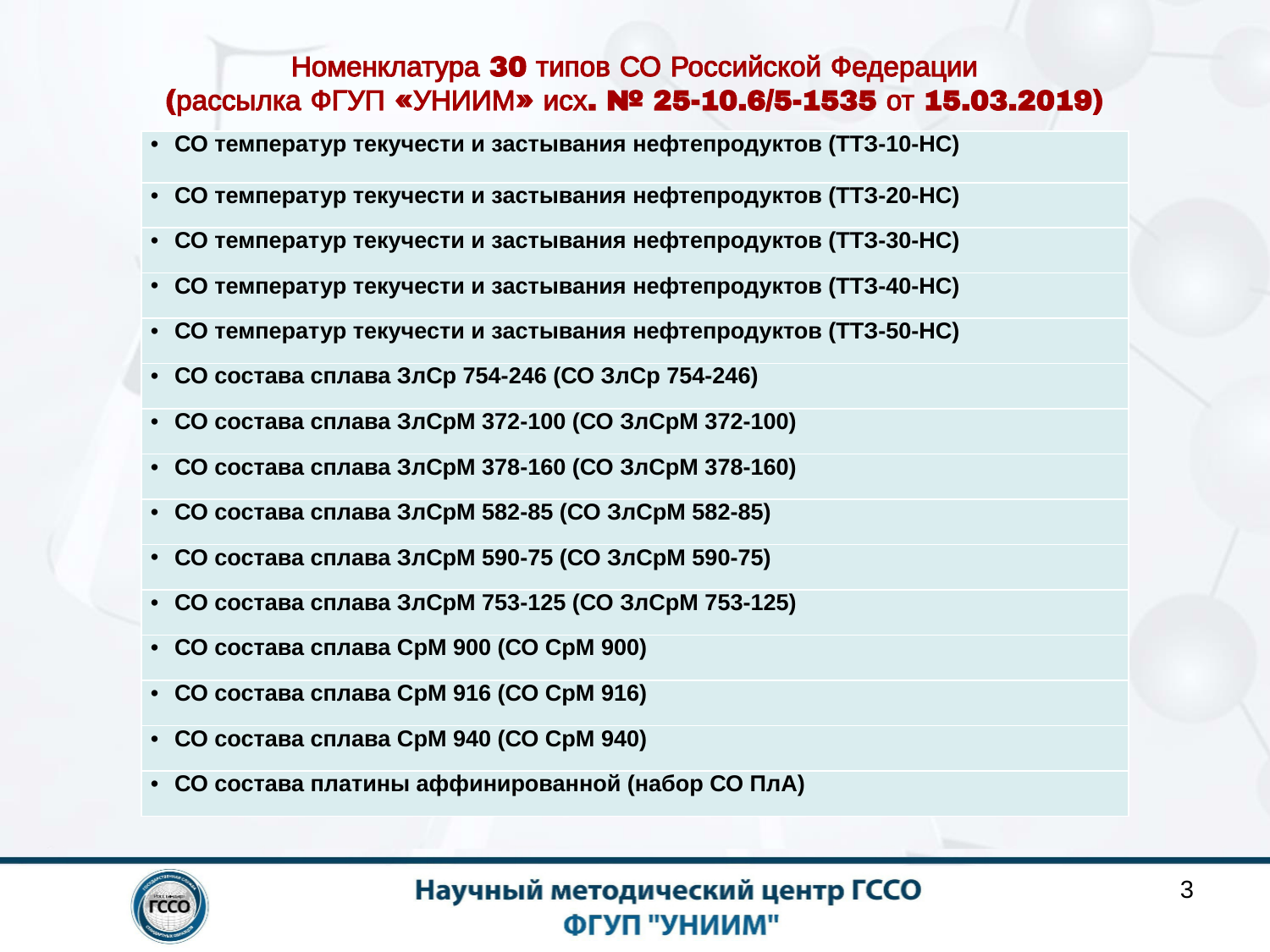

Номенклатура 30 типов СО Российской Федерации
(рассылка ФГУП «УНИИМ» исх. № 25-10.6/5-1535 от 15.03.2019)
| СО температур текучести и застывания нефтепродуктов (ТТЗ-10-НС) |
| --- |
| СО температур текучести и застывания нефтепродуктов (ТТЗ-20-НС) |
| СО температур текучести и застывания нефтепродуктов (ТТЗ-30-НС) |
| СО температур текучести и застывания нефтепродуктов (ТТЗ-40-НС) |
| СО температур текучести и застывания нефтепродуктов (ТТЗ-50-НС) |
| СО состава сплава ЗлСр 754-246 (СО ЗлСр 754-246) |
| СО состава сплава ЗлСрМ 372-100 (СО ЗлСрМ 372-100) |
| СО состава сплава ЗлСрМ 378-160 (СО ЗлСрМ 378-160) |
| СО состава сплава ЗлСрМ 582-85 (СО ЗлСрМ 582-85) |
| СО состава сплава ЗлСрМ 590-75 (СО ЗлСрМ 590-75) |
| СО состава сплава ЗлСрМ 753-125 (СО ЗлСрМ 753-125) |
| СО состава сплава СрМ 900 (СО СрМ 900) |
| СО состава сплава СрМ 916 (СО СрМ 916) |
| СО состава сплава СрМ 940 (СО СрМ 940) |
| СО состава платины аффинированной (набор СО ПлА) |
3